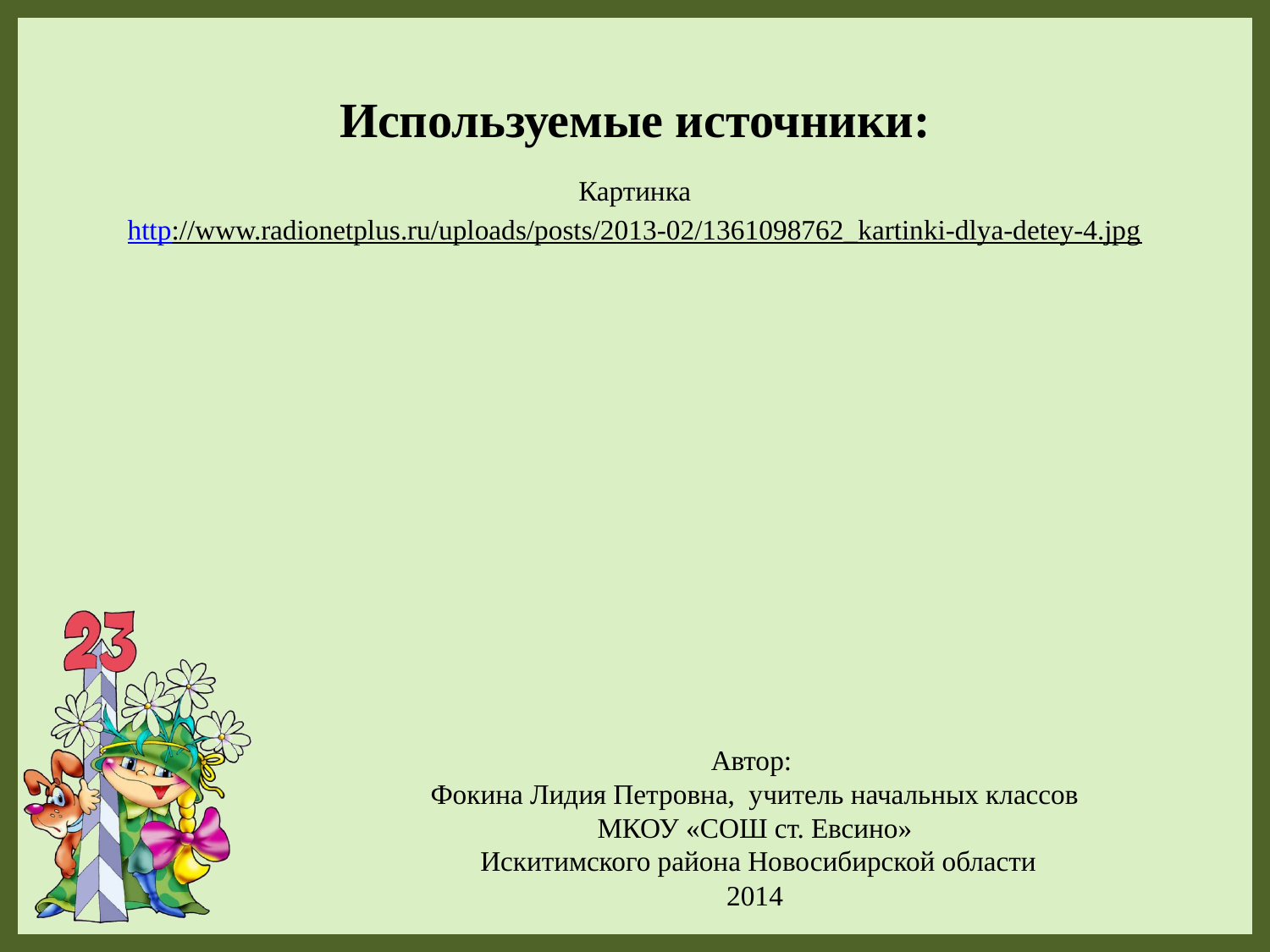

# Используемые источники:
Картинка
 http://www.radionetplus.ru/uploads/posts/2013-02/1361098762_kartinki-dlya-detey-4.jpg
Автор:
Фокина Лидия Петровна,  учитель начальных классов
МКОУ «СОШ ст. Евсино»
 Искитимского района Новосибирской области
2014